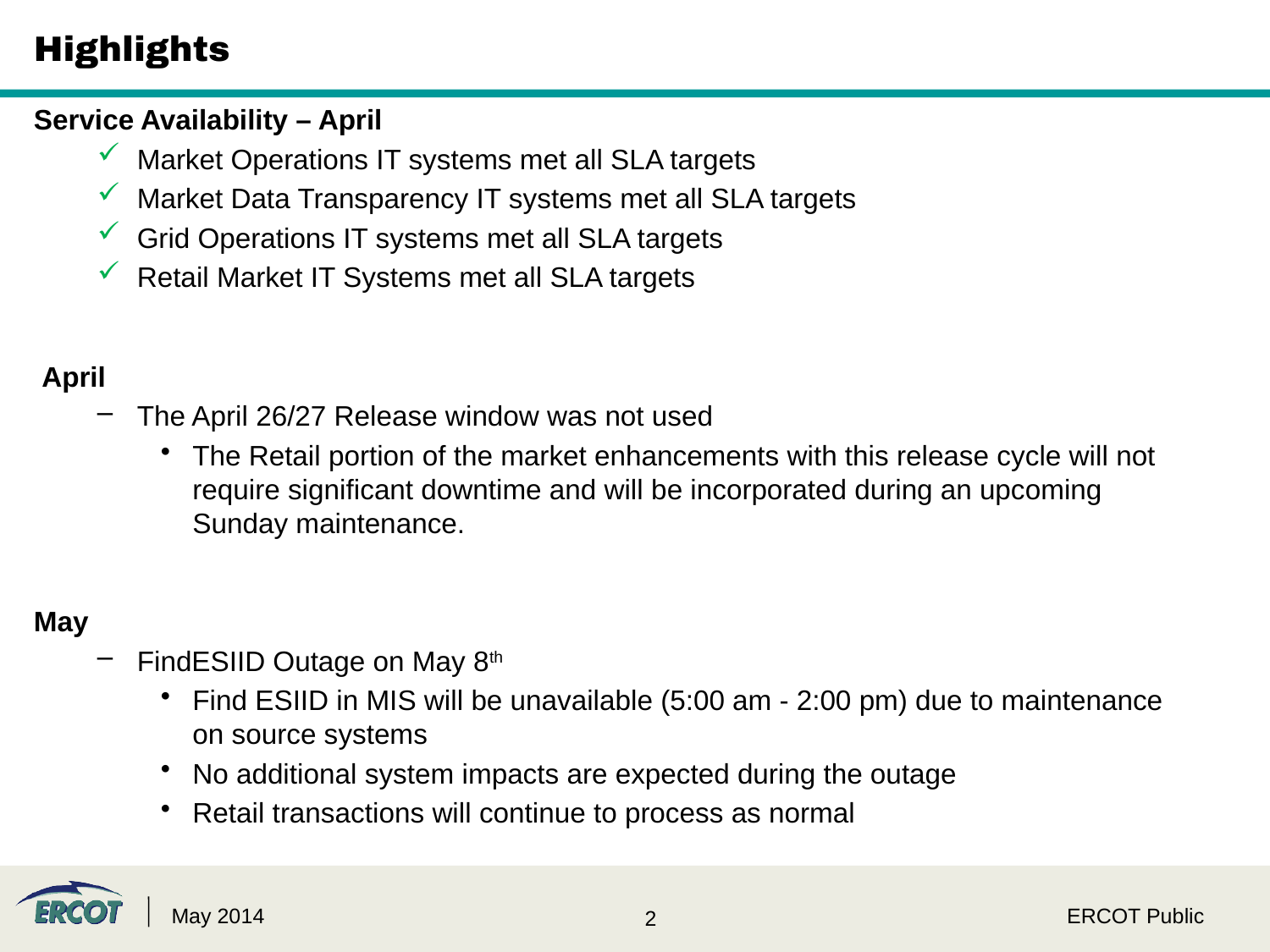

# Highlights
Service Availability – April
Market Operations IT systems met all SLA targets
Market Data Transparency IT systems met all SLA targets
Grid Operations IT systems met all SLA targets
Retail Market IT Systems met all SLA targets

April
The April 26/27 Release window was not used
The Retail portion of the market enhancements with this release cycle will not require significant downtime and will be incorporated during an upcoming Sunday maintenance.

May
FindESIID Outage on May 8th
Find ESIID in MIS will be unavailable (5:00 am - 2:00 pm) due to maintenance on source systems
No additional system impacts are expected during the outage
Retail transactions will continue to process as normal

May 2014
ERCOT Public